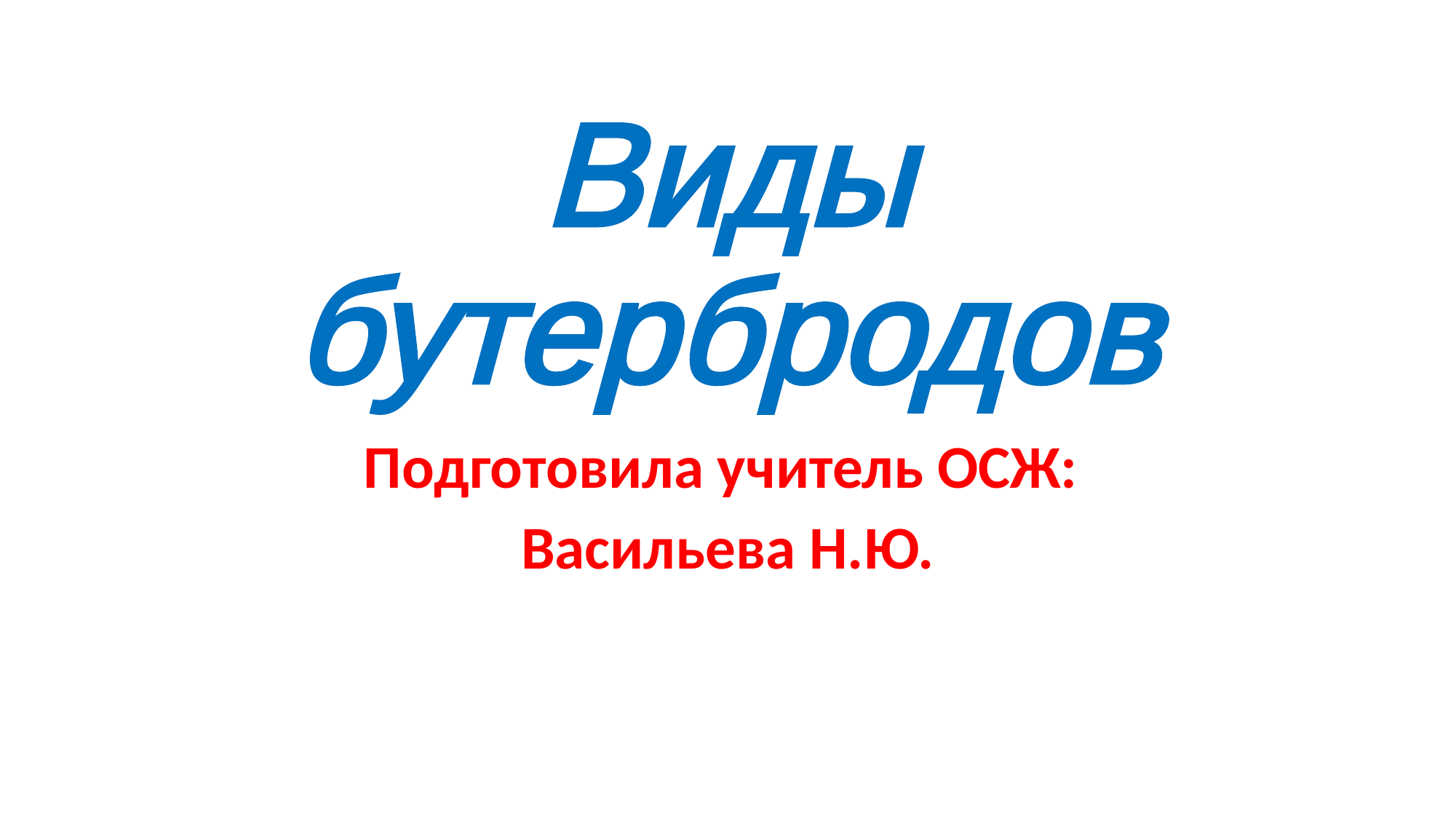

# Виды бутербродов
Подготовила учитель ОСЖ:
Васильева Н.Ю.